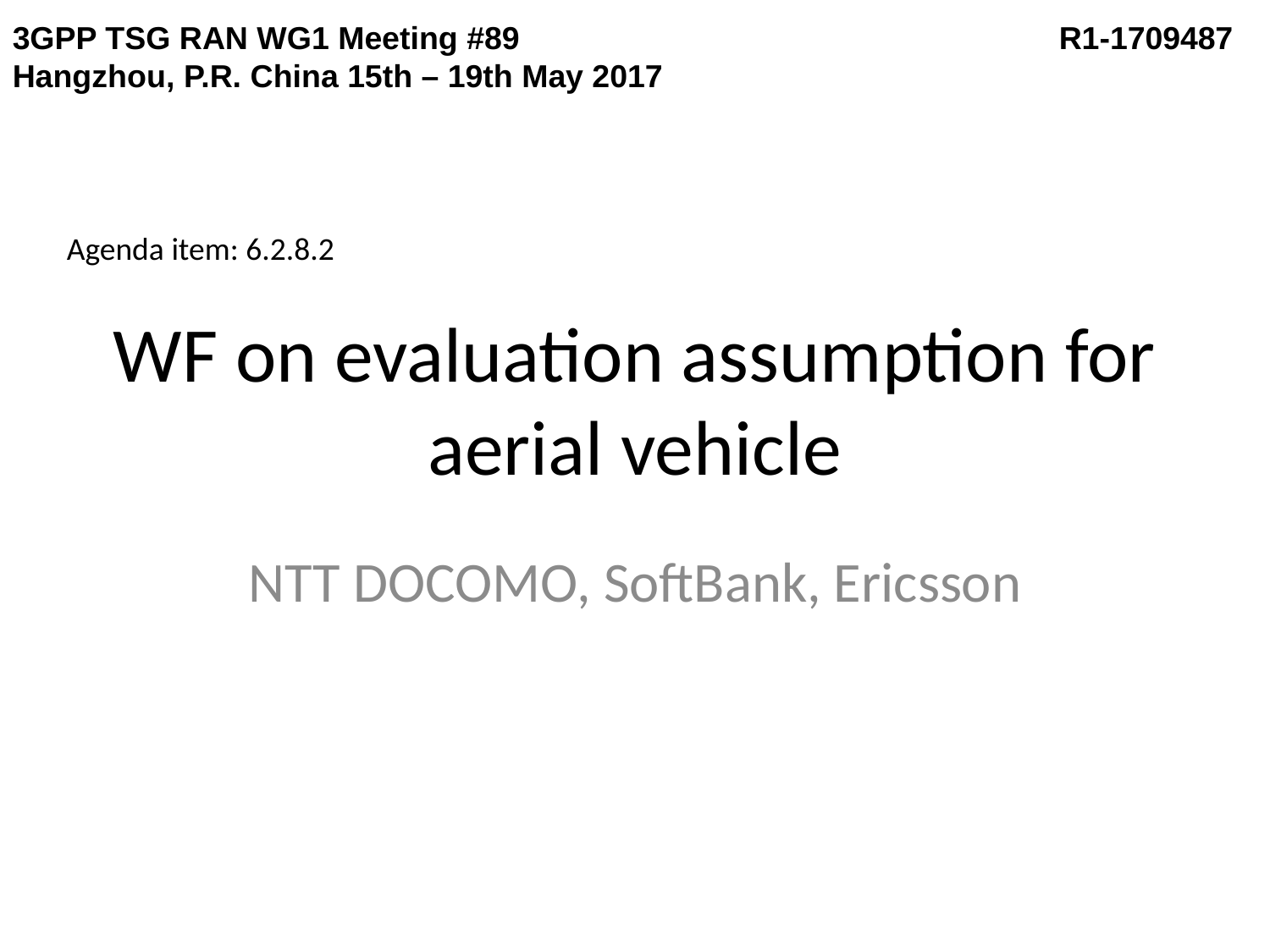

3GPP TSG RAN WG1 Meeting #89	R1-1709487
Hangzhou, P.R. China 15th – 19th May 2017
Agenda item: 6.2.8.2
# WF on evaluation assumption for aerial vehicle
NTT DOCOMO, SoftBank, Ericsson